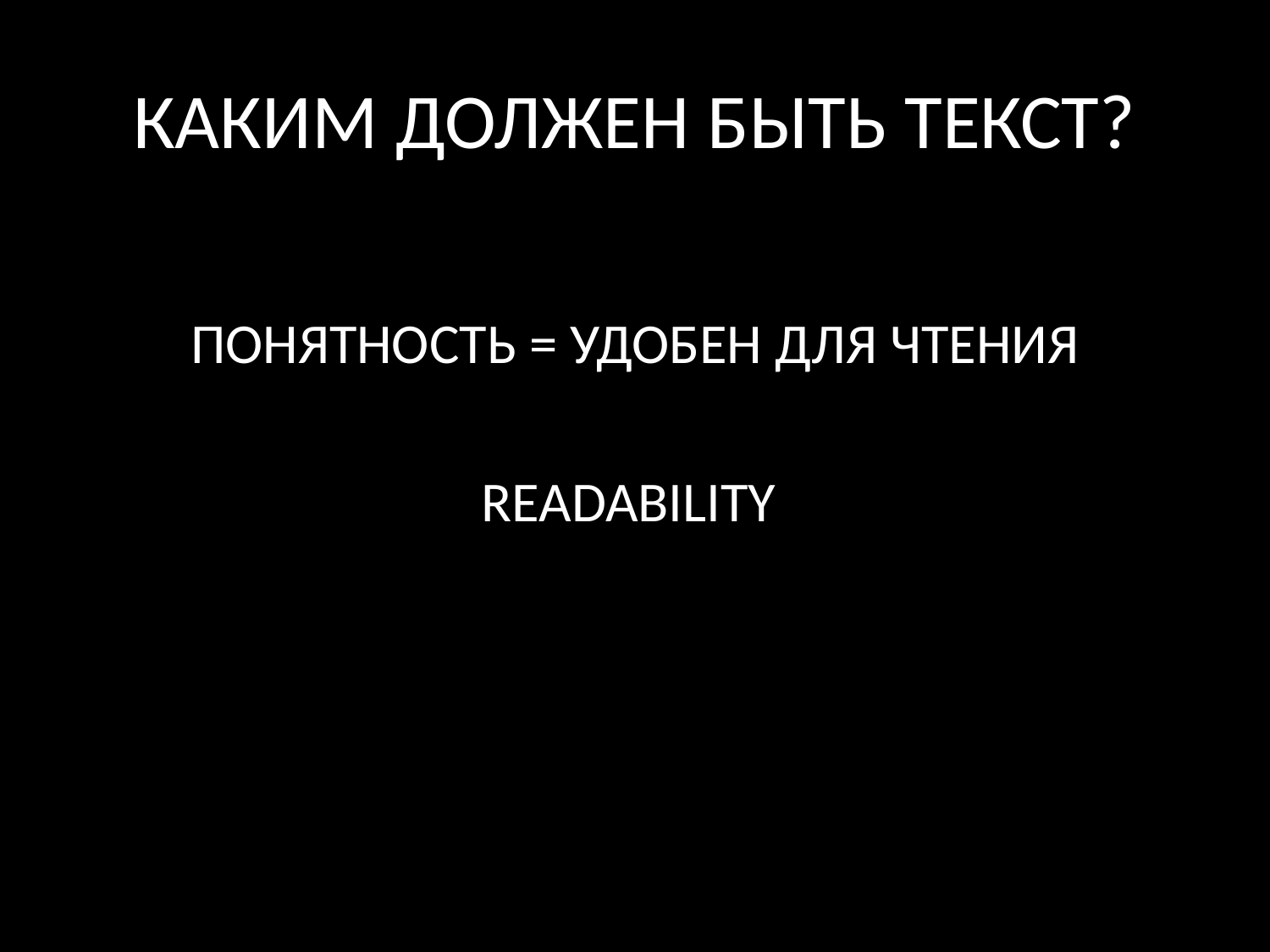

# КАКИМ ДОЛЖЕН БЫТЬ ТЕКСТ?

ПОНЯТНОСТЬ = УДОБЕН ДЛЯ ЧТЕНИЯ

READABILITY